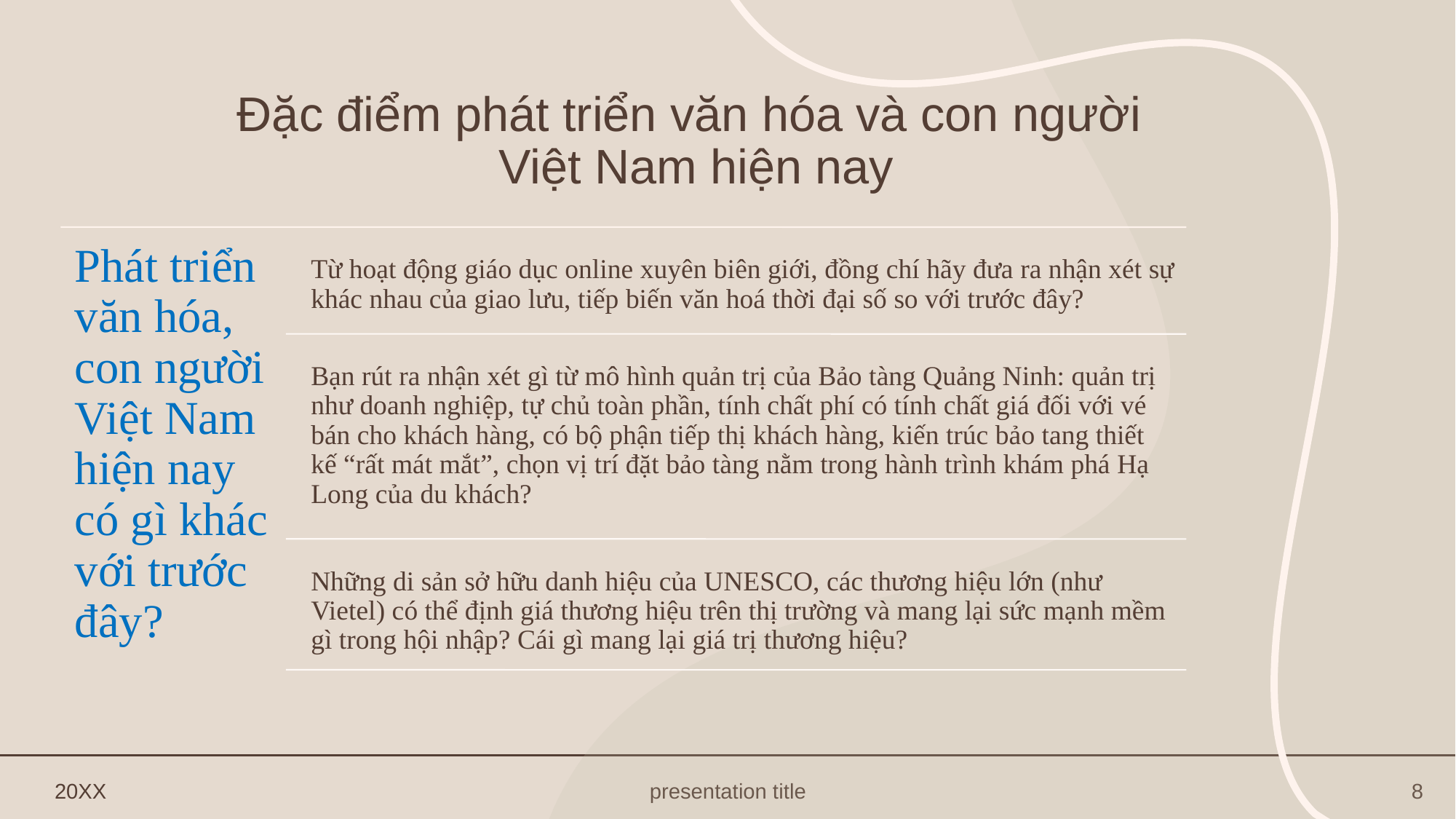

# Đặc điểm phát triển văn hóa và con người Việt Nam hiện nay
Phát triển văn hóa, con người Việt Nam hiện nay có gì khác với trước đây?
Từ hoạt động giáo dục online xuyên biên giới, đồng chí hãy đưa ra nhận xét sự khác nhau của giao lưu, tiếp biến văn hoá thời đại số so với trước đây?
Bạn rút ra nhận xét gì từ mô hình quản trị của Bảo tàng Quảng Ninh: quản trị như doanh nghiệp, tự chủ toàn phần, tính chất phí có tính chất giá đối với vé bán cho khách hàng, có bộ phận tiếp thị khách hàng, kiến trúc bảo tang thiết kế “rất mát mắt”, chọn vị trí đặt bảo tàng nằm trong hành trình khám phá Hạ Long của du khách?
Những di sản sở hữu danh hiệu của UNESCO, các thương hiệu lớn (như Vietel) có thể định giá thương hiệu trên thị trường và mang lại sức mạnh mềm gì trong hội nhập? Cái gì mang lại giá trị thương hiệu?
20XX
presentation title
8